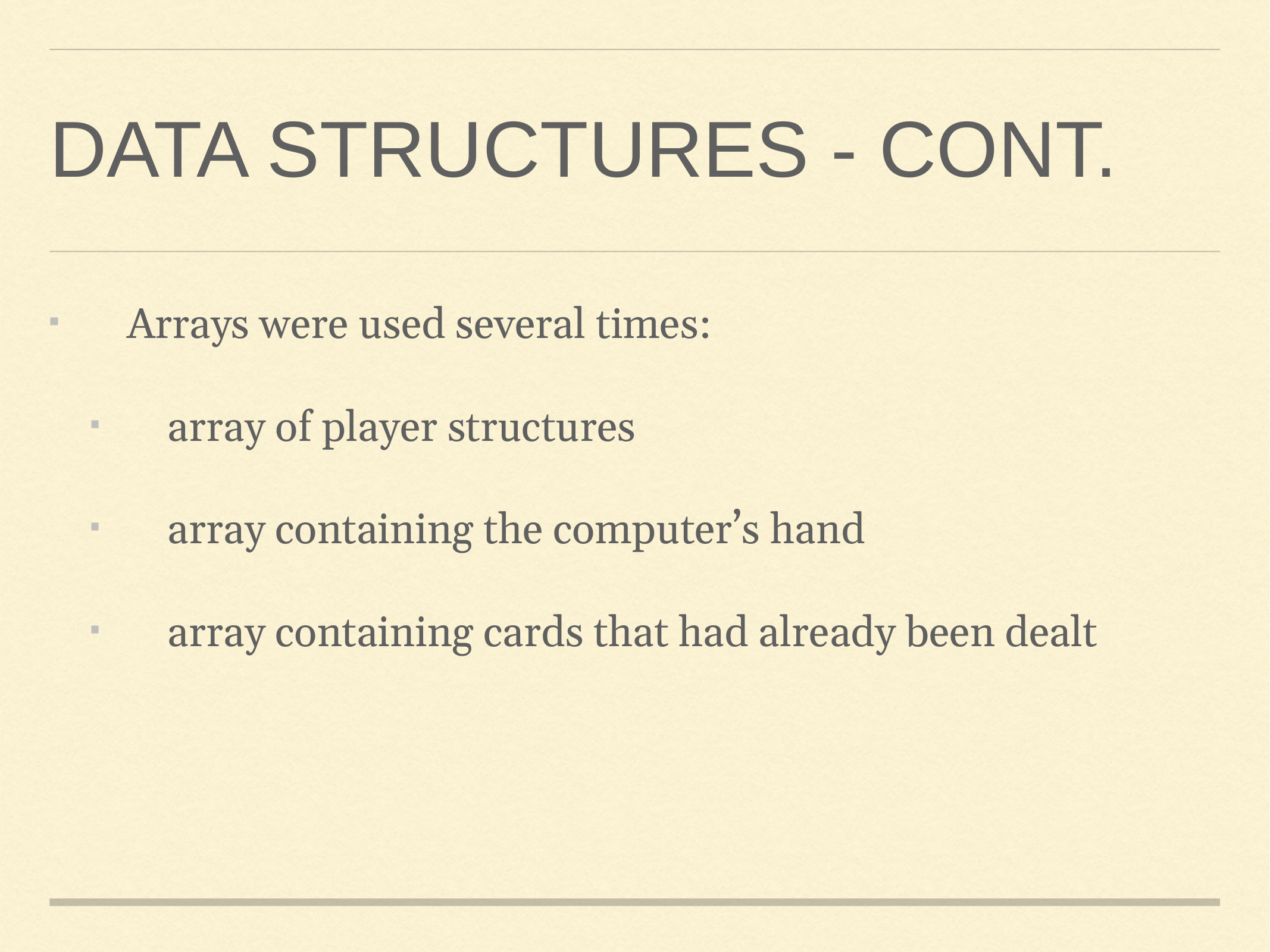

# Data Structures - Cont.
Arrays were used several times:
array of player structures
array containing the computer’s hand
array containing cards that had already been dealt